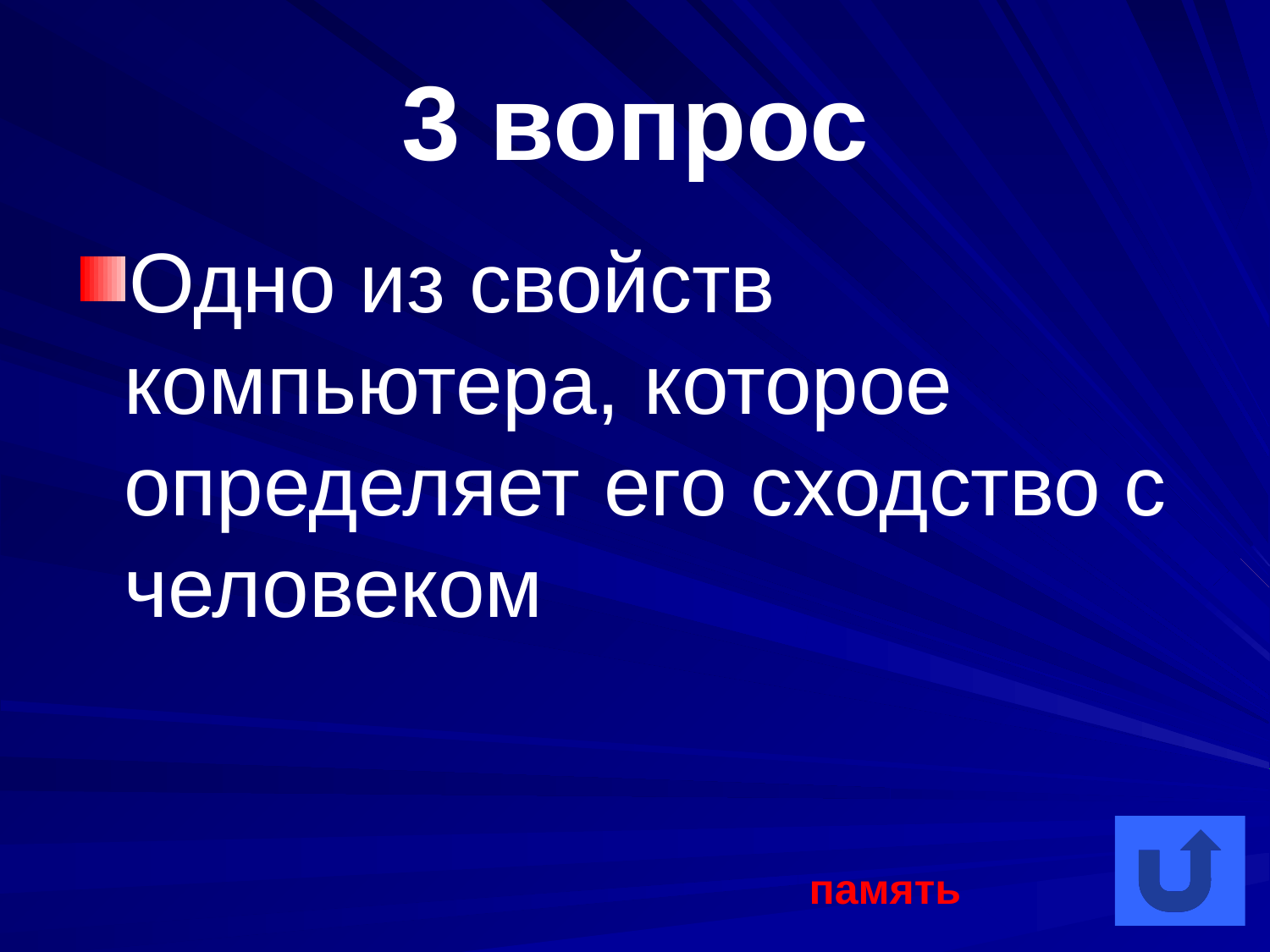

# 3 вопрос
Одно из свойств компьютера, которое определяет его сходство с человеком

память